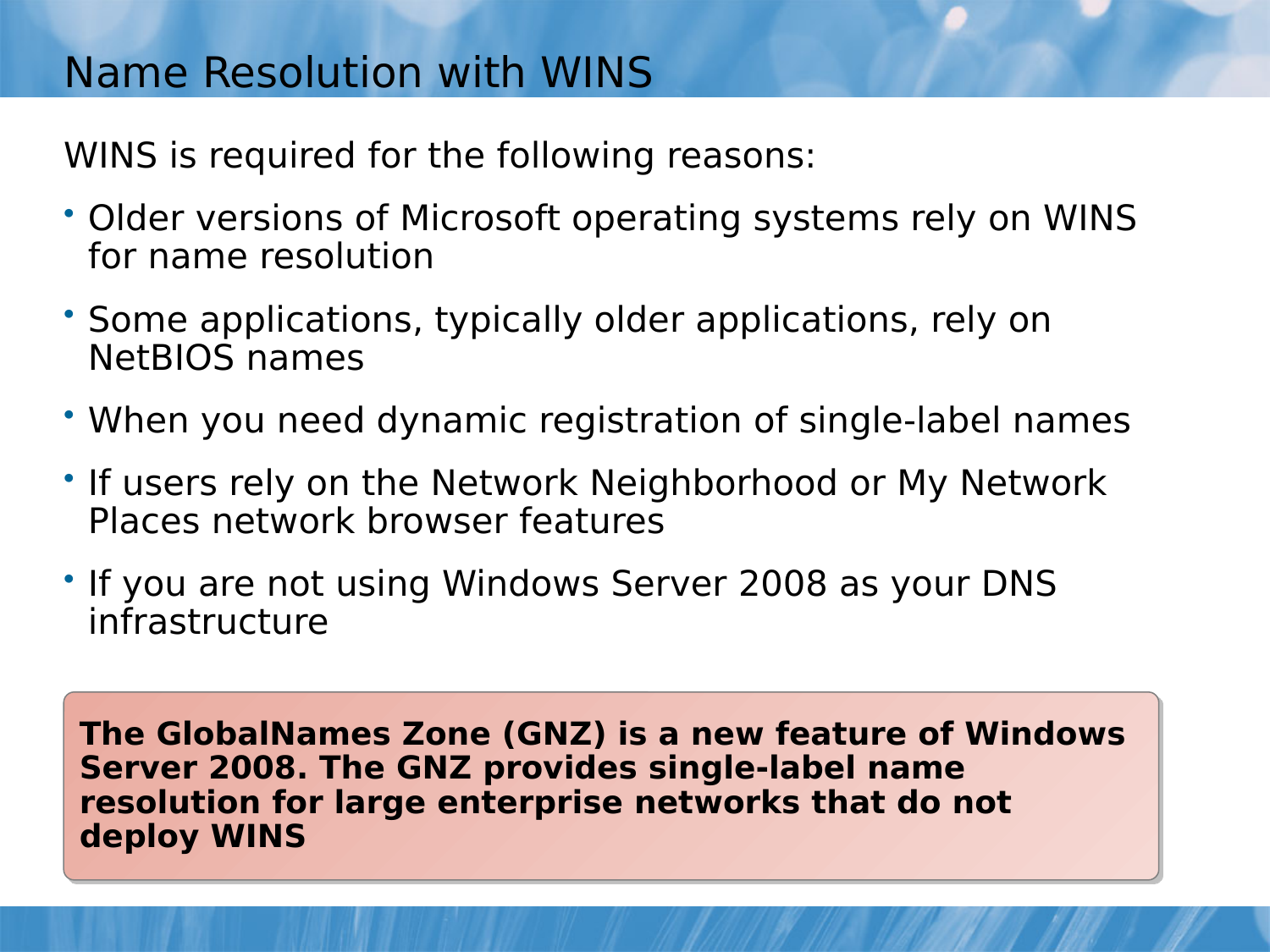

# Name Resolution with WINS
WINS is required for the following reasons:
Older versions of Microsoft operating systems rely on WINS for name resolution
Some applications, typically older applications, rely on NetBIOS names
When you need dynamic registration of single-label names
If users rely on the Network Neighborhood or My Network Places network browser features
If you are not using Windows Server 2008 as your DNS infrastructure
The GlobalNames Zone (GNZ) is a new feature of Windows Server 2008. The GNZ provides single-label name resolution for large enterprise networks that do not deploy WINS